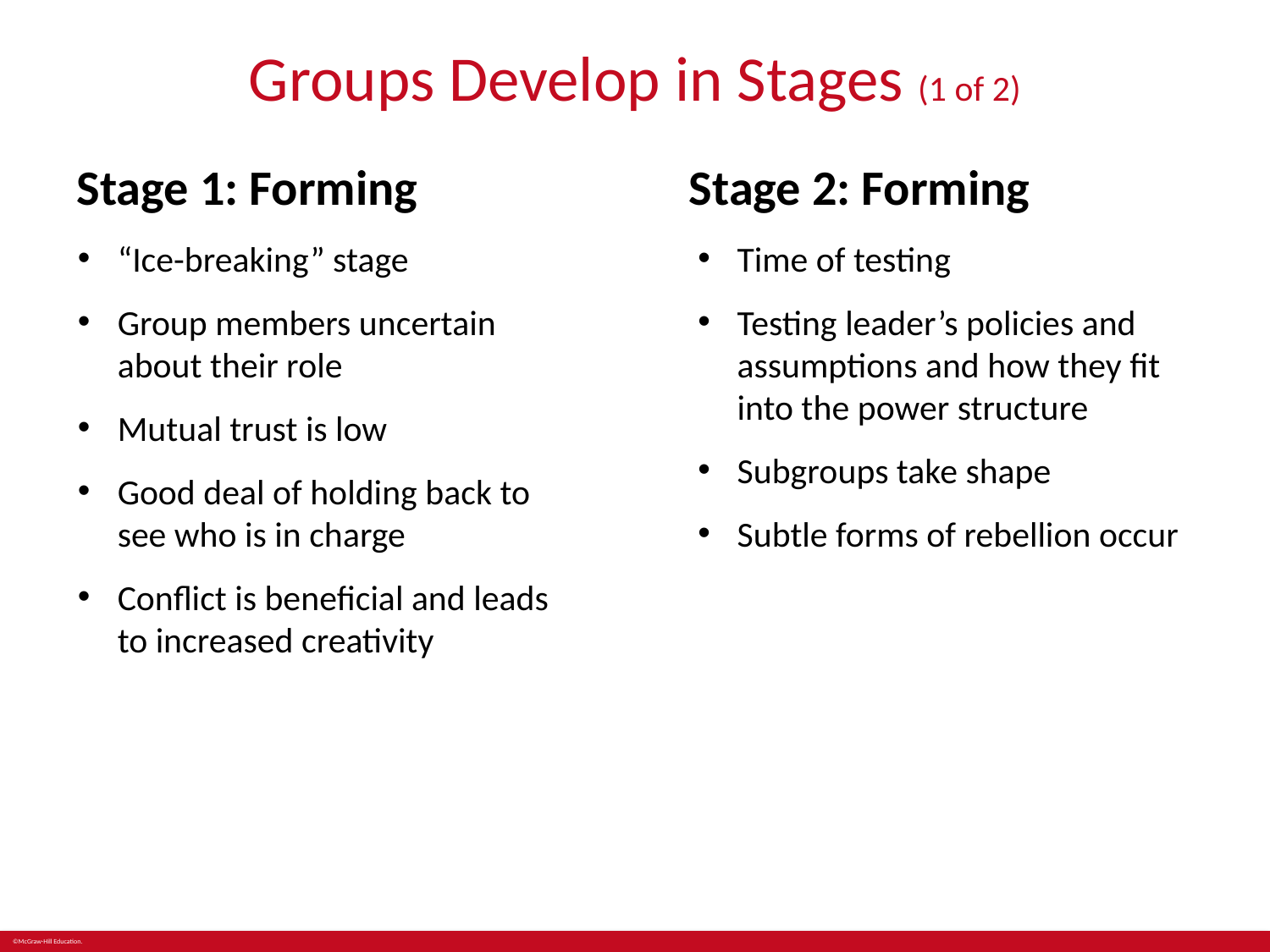

# Groups Develop in Stages (1 of 2)
Stage 1: Forming
“Ice-breaking” stage
Group members uncertain about their role
Mutual trust is low
Good deal of holding back to see who is in charge
Conflict is beneficial and leads to increased creativity

Stage 2: Forming
Time of testing
Testing leader’s policies and assumptions and how they fit into the power structure
Subgroups take shape
Subtle forms of rebellion occur